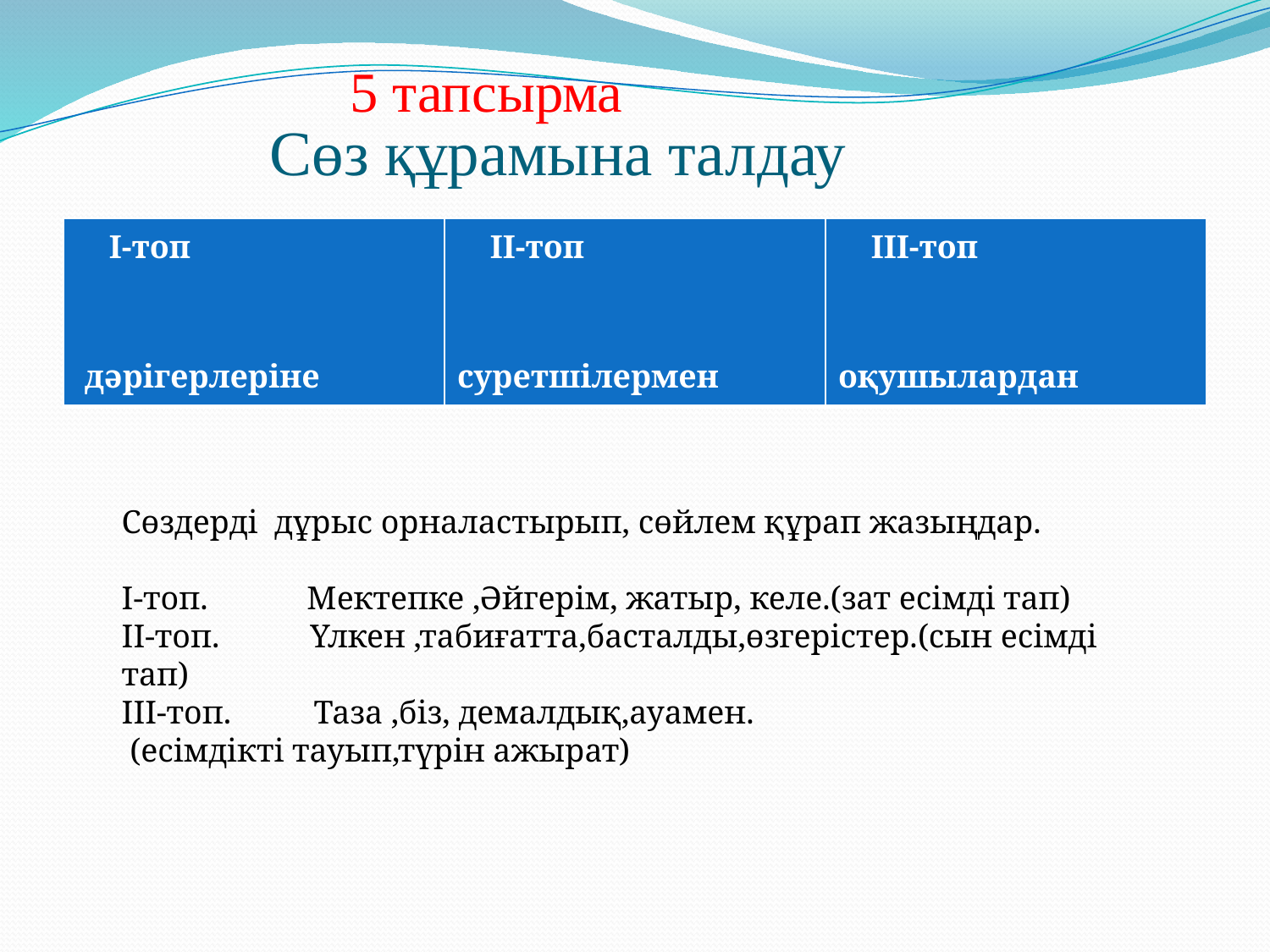

5 тапсырма
# Сөз құрамына талдау
| І-топ дәрігерлеріне | ІІ-топ суретшілермен | ІІІ-топ оқушылардан |
| --- | --- | --- |
Сөздерді  дұрыс орналастырып, сөйлем құрап жазыңдар.

І-топ.            Мектепке ,Әйгерім, жатыр, келе.(зат есімді тап)
ІІ-топ.           Үлкен ,табиғатта,басталды,өзгерістер.(сын есімді тап)
ІІІ-топ.          Таза ,біз, демалдық,ауамен.                                              (есімдікті тауып,түрін ажырат)